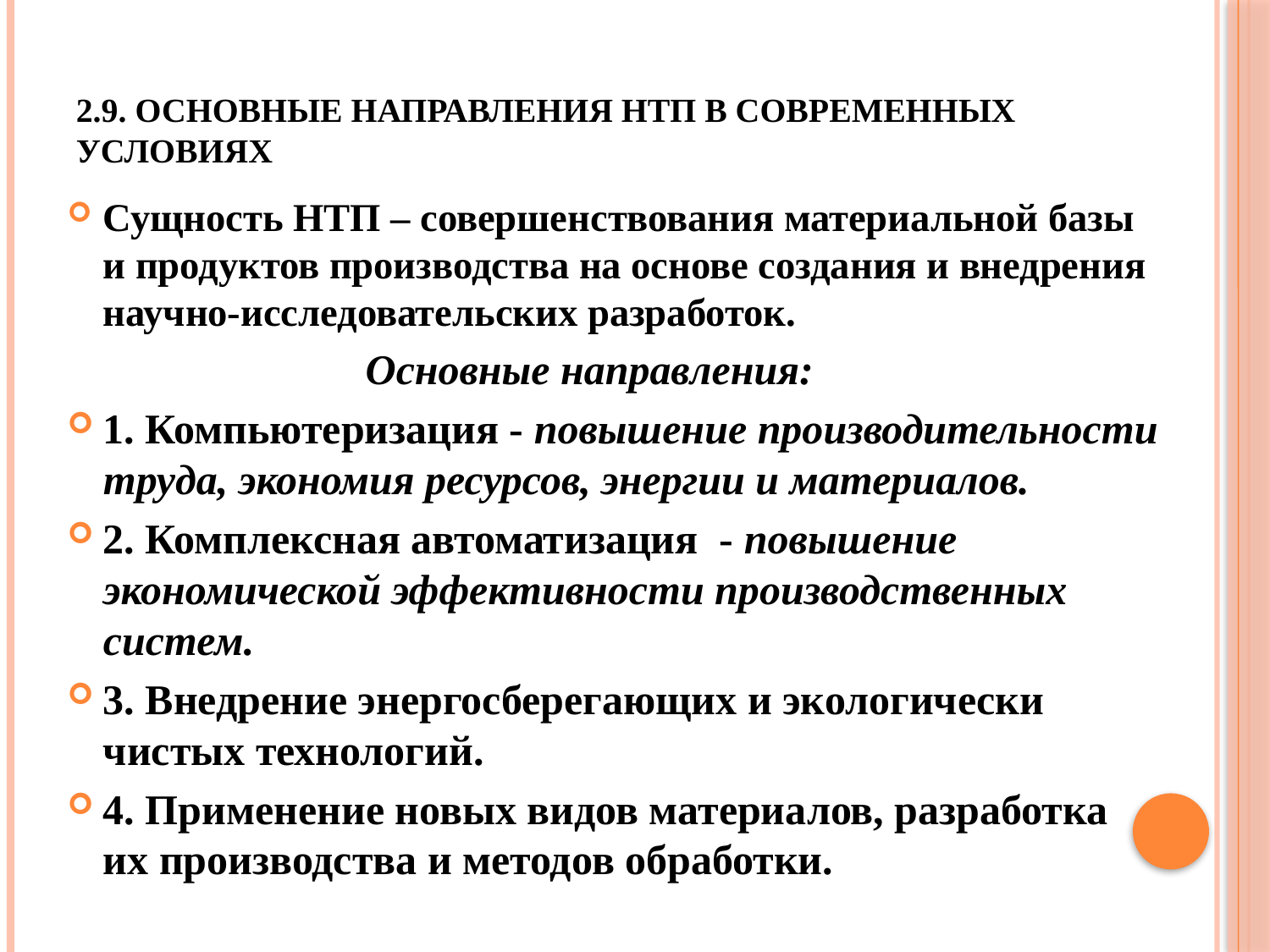

# 2.9. Основные направления НТП в современных условиях
Сущность НТП – совершенствования материальной базы и продуктов производства на основе создания и внедрения научно-исследовательских разработок.
                                Основные направления:
1. Компьютеризация - повышение производительности труда, экономия ресурсов, энергии и материалов.
2. Комплексная автоматизация  - повышение экономической эффективности производственных систем.
3. Внедрение энергосберегающих и экологически чистых технологий.
4. Применение новых видов материалов, разработка их производства и методов обработки.